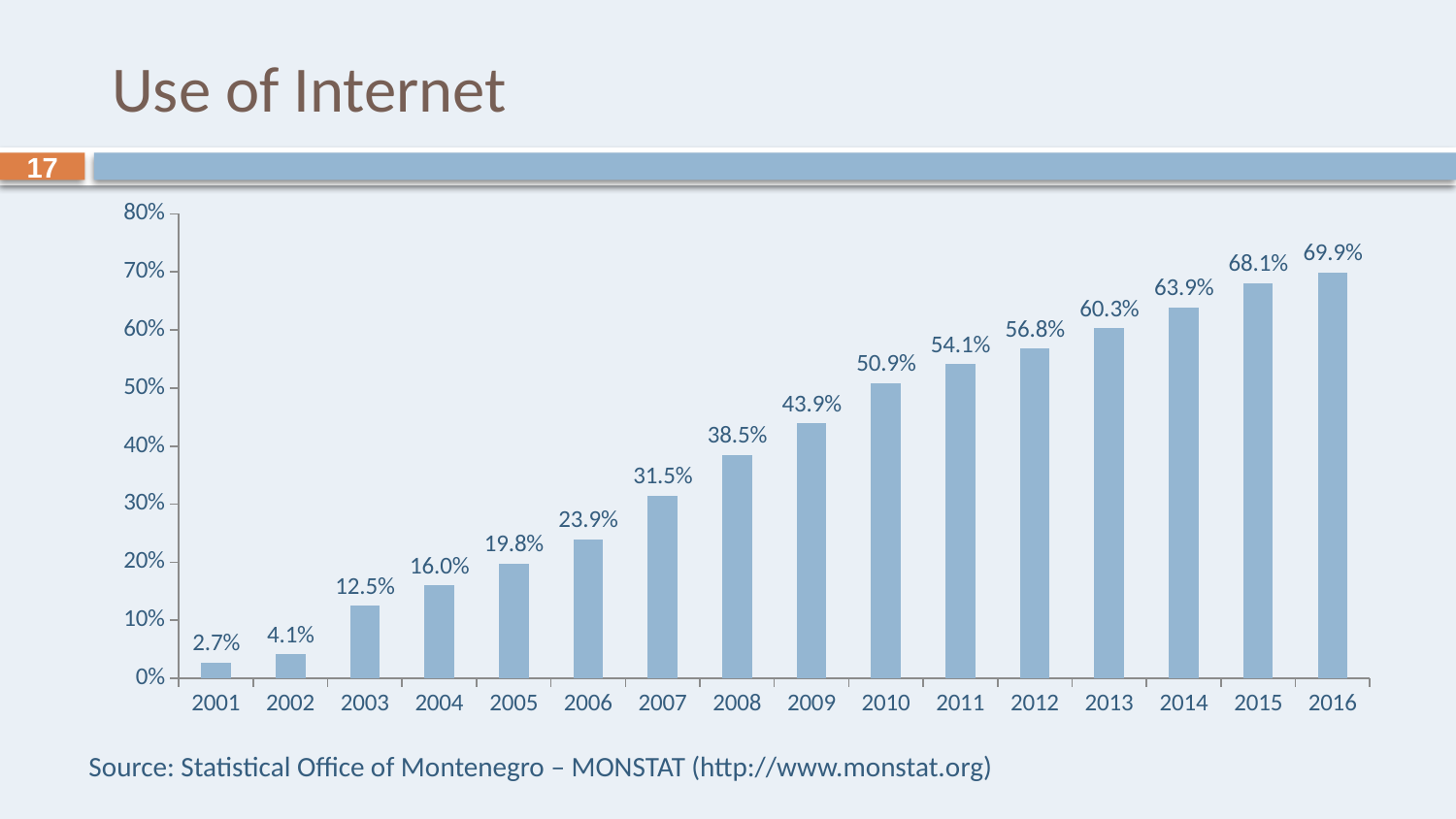

# Use of Internet
17

### Chart

| Category |  |
|---|---|
| 2001 | 0.027000000000000024 |
| 2002 | 0.041 |
| 2003 | 0.125 |
| 2004 | 0.16 |
| 2005 | 0.198 |
| 2006 | 0.23900000000000013 |
| 2007 | 0.3150000000000003 |
| 2008 | 0.38500000000000034 |
| 2009 | 0.4390000000000003 |
| 2010 | 0.509 |
| 2011 | 0.541 |
| 2012 | 0.568 |
| 2013 | 0.6030000000000005 |
| 2014 | 0.6390000000000007 |
| 2015 | 0.681 |
| 2016 | 0.6990000000000006 |
Source: Statistical Office of Montenegro – MONSTAT (http://www.monstat.org)